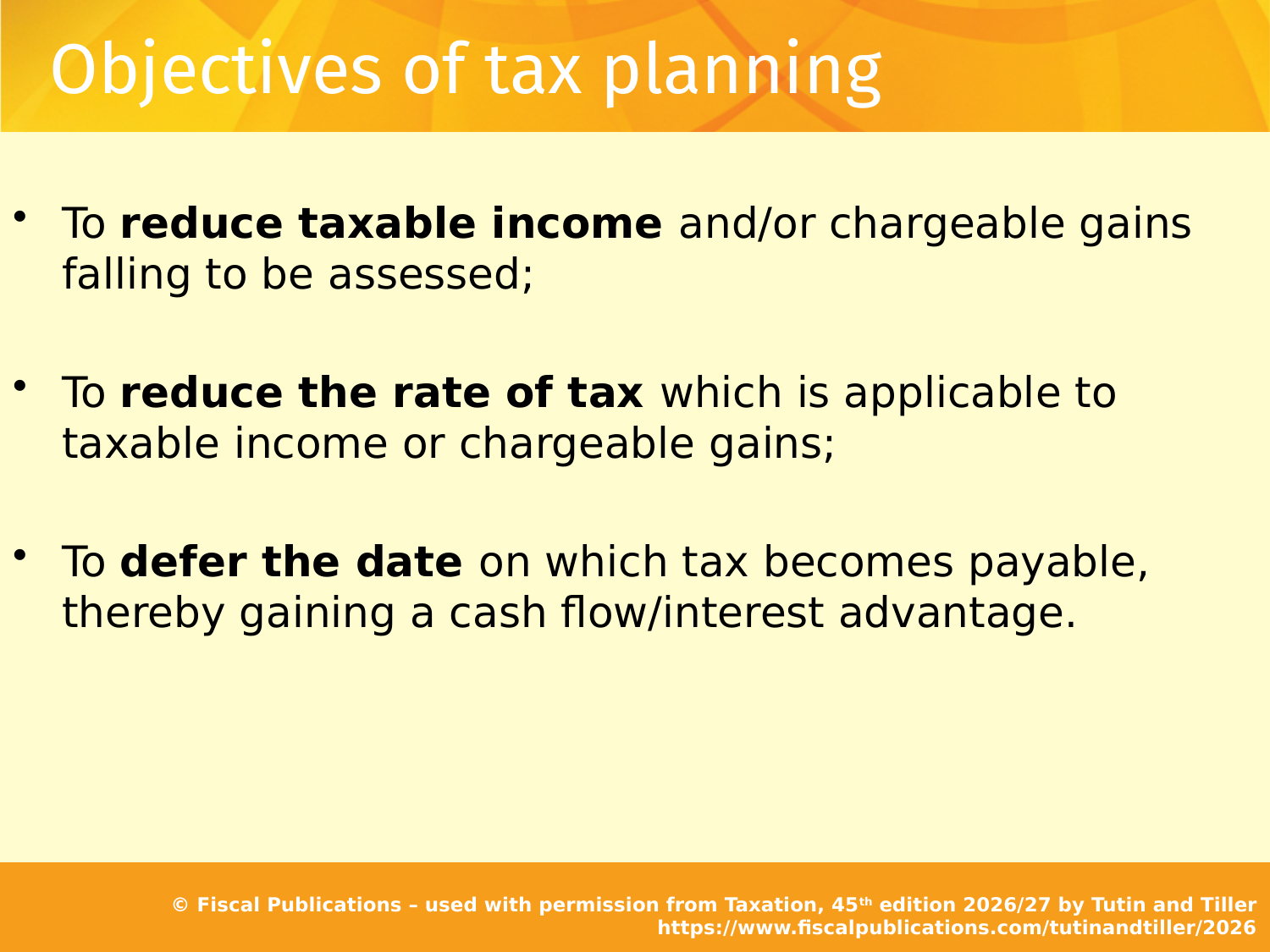

# Objectives of tax planning

To reduce taxable income and/or chargeable gains falling to be assessed;

To reduce the rate of tax which is applicable to taxable income or chargeable gains;

To defer the date on which tax becomes payable, thereby gaining a cash flow/interest advantage.